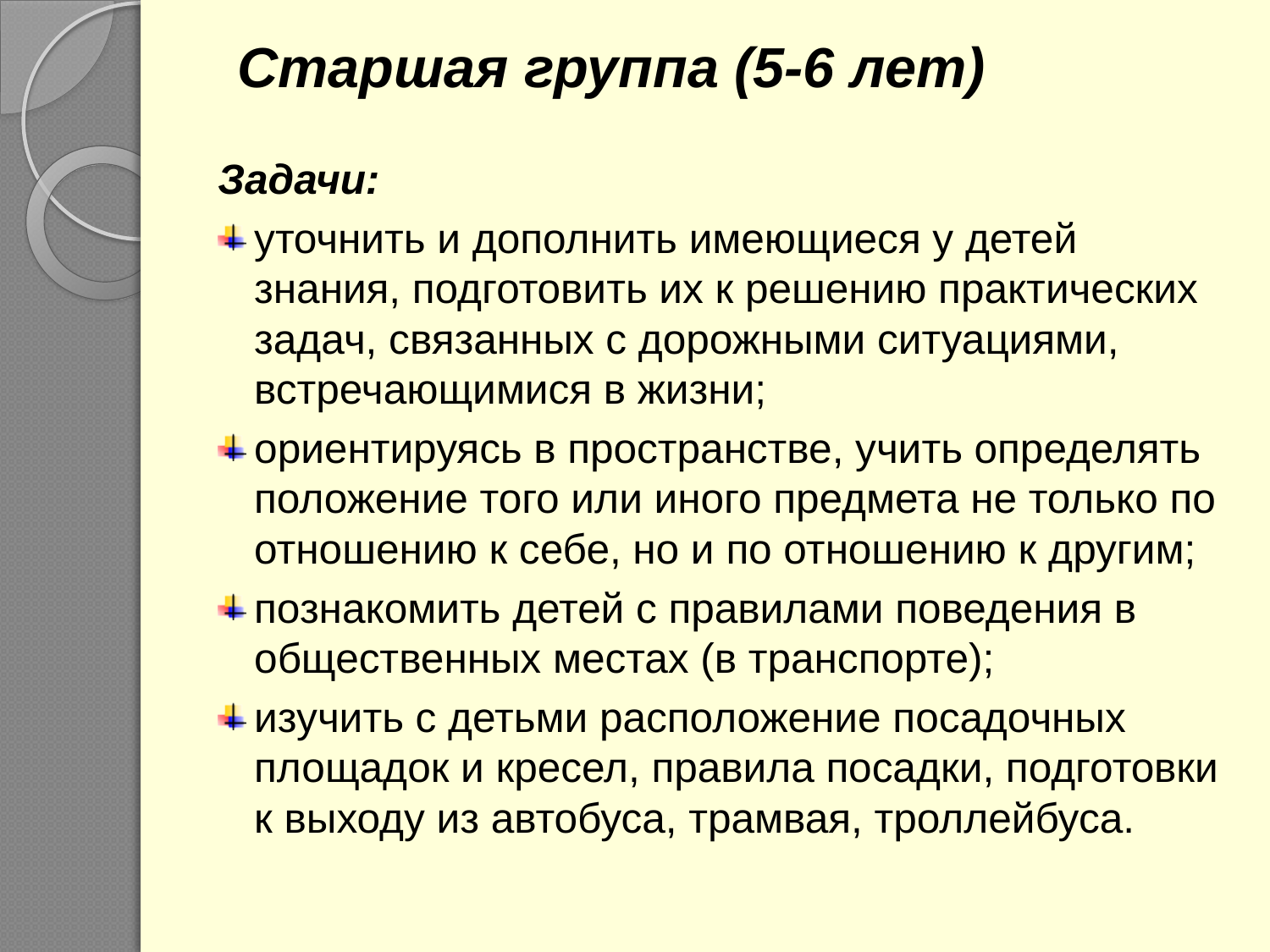

# Старшая группа (5-6 лет)
Задачи:
уточнить и дополнить имеющиеся у детей знания, подготовить их к решению практических задач, связанных с дорожными ситуациями, встречающимися в жизни;
ориентируясь в пространстве, учить определять положение того или иного предмета не только по отношению к себе, но и по отношению к другим;
познакомить детей с правилами поведения в общественных местах (в транспорте);
изучить с детьми расположение посадочных площадок и кресел, правила посадки, подготовки к выходу из автобуса, трамвая, троллейбуса.